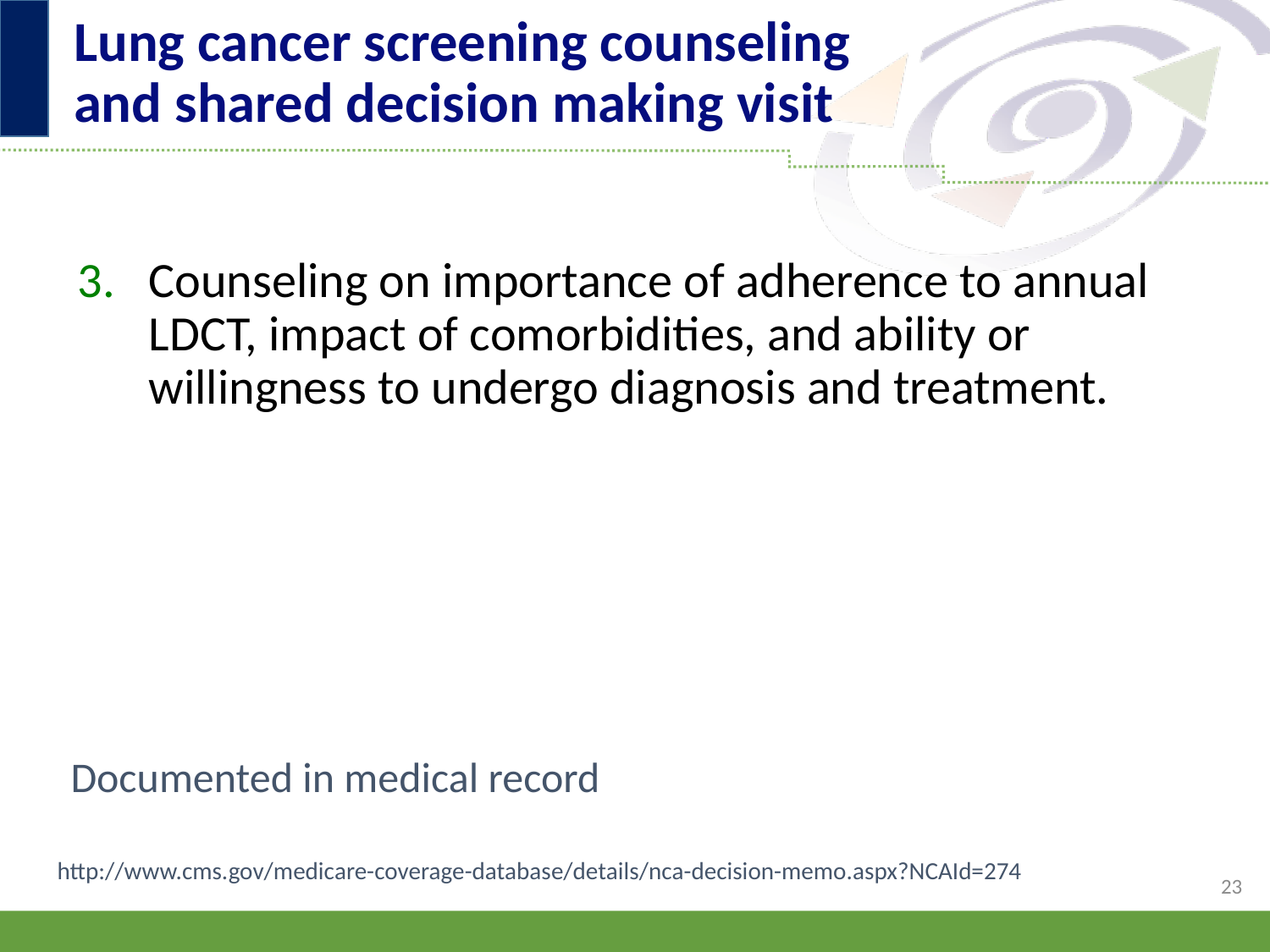

# Lung cancer screening counseling and shared decision making visit
Counseling on importance of adherence to annual LDCT, impact of comorbidities, and ability or willingness to undergo diagnosis and treatment.

Documented in medical record
http://www.cms.gov/medicare-coverage-database/details/nca-decision-memo.aspx?NCAId=274
23